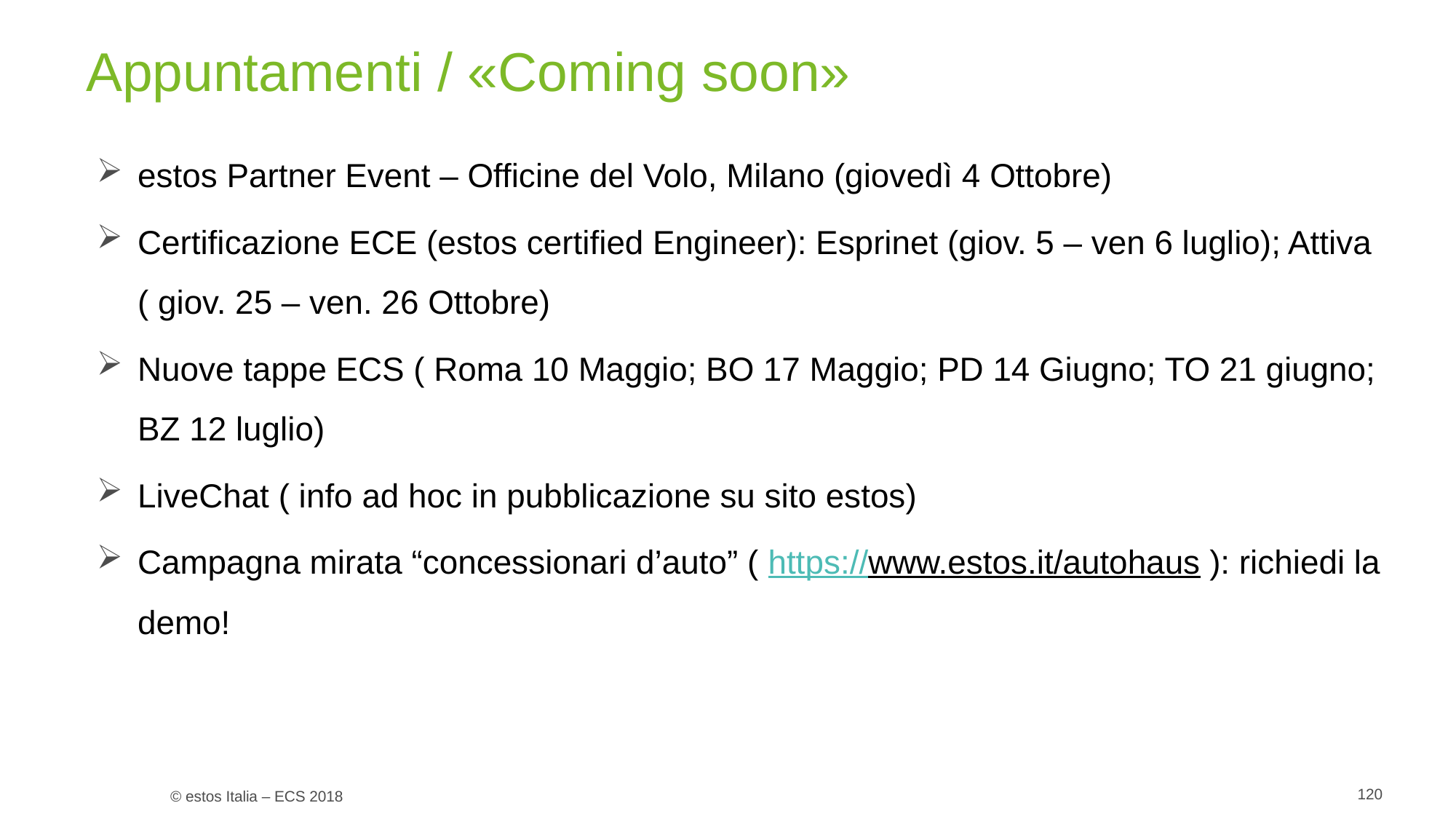

# Appuntamenti / «Coming soon»
estos Partner Event – Officine del Volo, Milano (giovedì 4 Ottobre)
Certificazione ECE (estos certified Engineer): Esprinet (giov. 5 – ven 6 luglio); Attiva ( giov. 25 – ven. 26 Ottobre)
Nuove tappe ECS ( Roma 10 Maggio; BO 17 Maggio; PD 14 Giugno; TO 21 giugno; BZ 12 luglio)
LiveChat ( info ad hoc in pubblicazione su sito estos)
Campagna mirata “concessionari d’auto” ( https://www.estos.it/autohaus ): richiedi la demo!

120
© estos Italia – ECS 2018